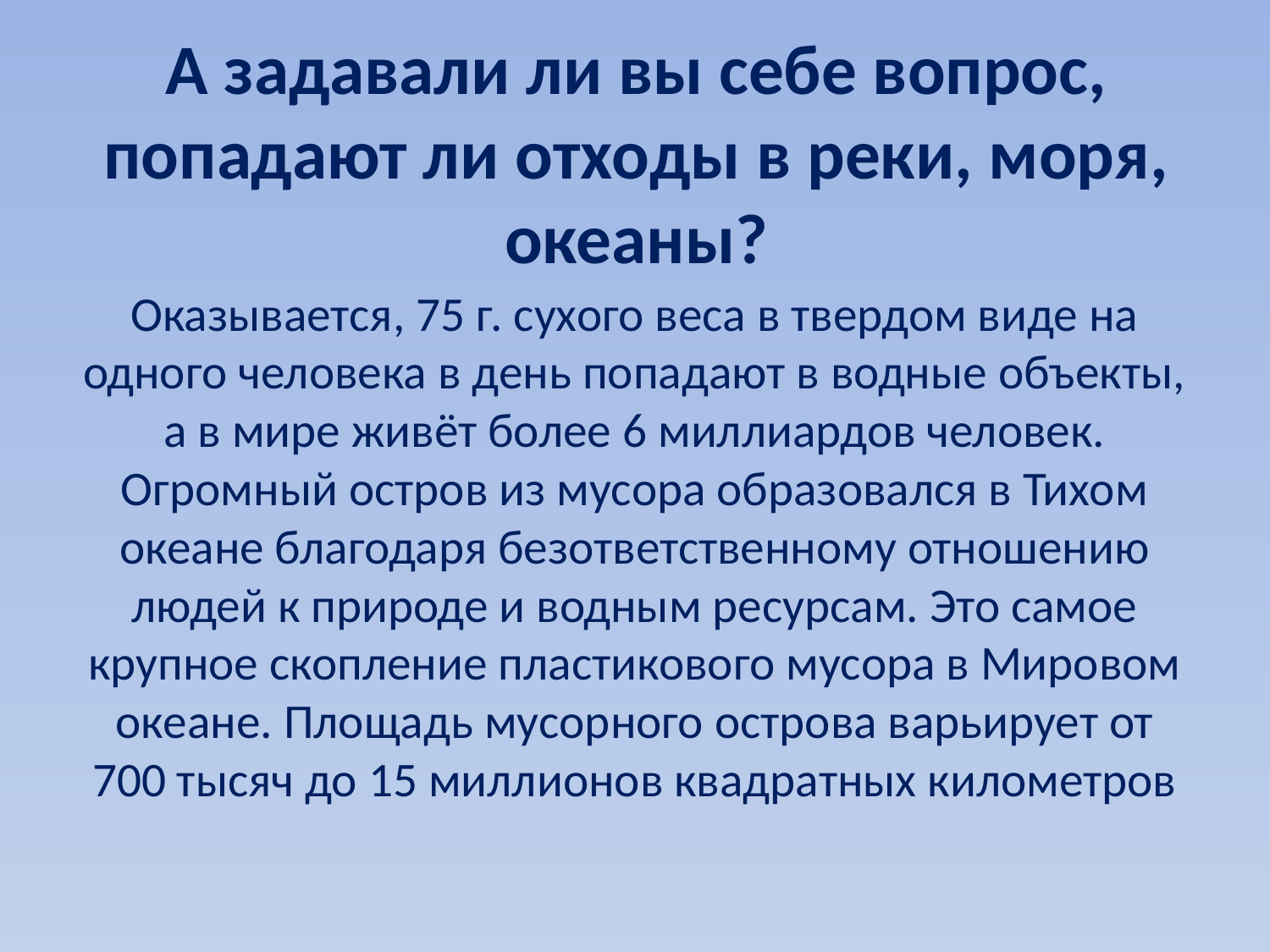

# А задавали ли вы себе вопрос, попадают ли отходы в реки, моря, океаны?
Оказывается, 75 г. сухого веса в твердом виде на одного человека в день попадают в водные объекты, а в мире живёт более 6 миллиардов человек. Огромный остров из мусора образовался в Тихом океане благодаря безответственному отношению людей к природе и водным ресурсам. Это самое крупное скопление пластикового мусора в Мировом океане. Площадь мусорного острова варьирует от 700 тысяч до 15 миллионов квадратных километров